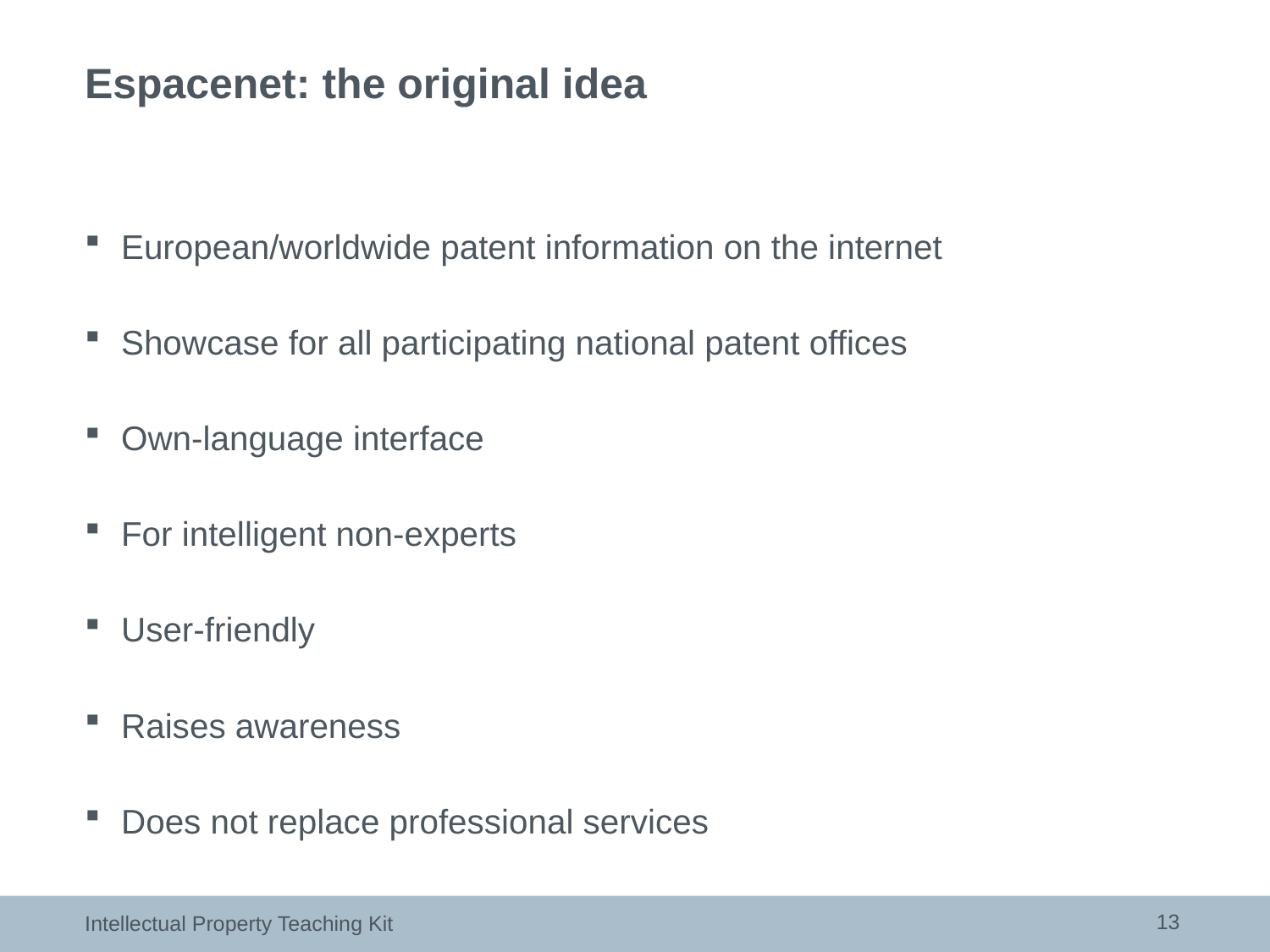

# Espacenet: the original idea
European/worldwide patent information on the internet

Showcase for all participating national patent offices

Own-language interface

For intelligent non-experts

User-friendly

Raises awareness

Does not replace professional services
13
Intellectual Property Teaching Kit